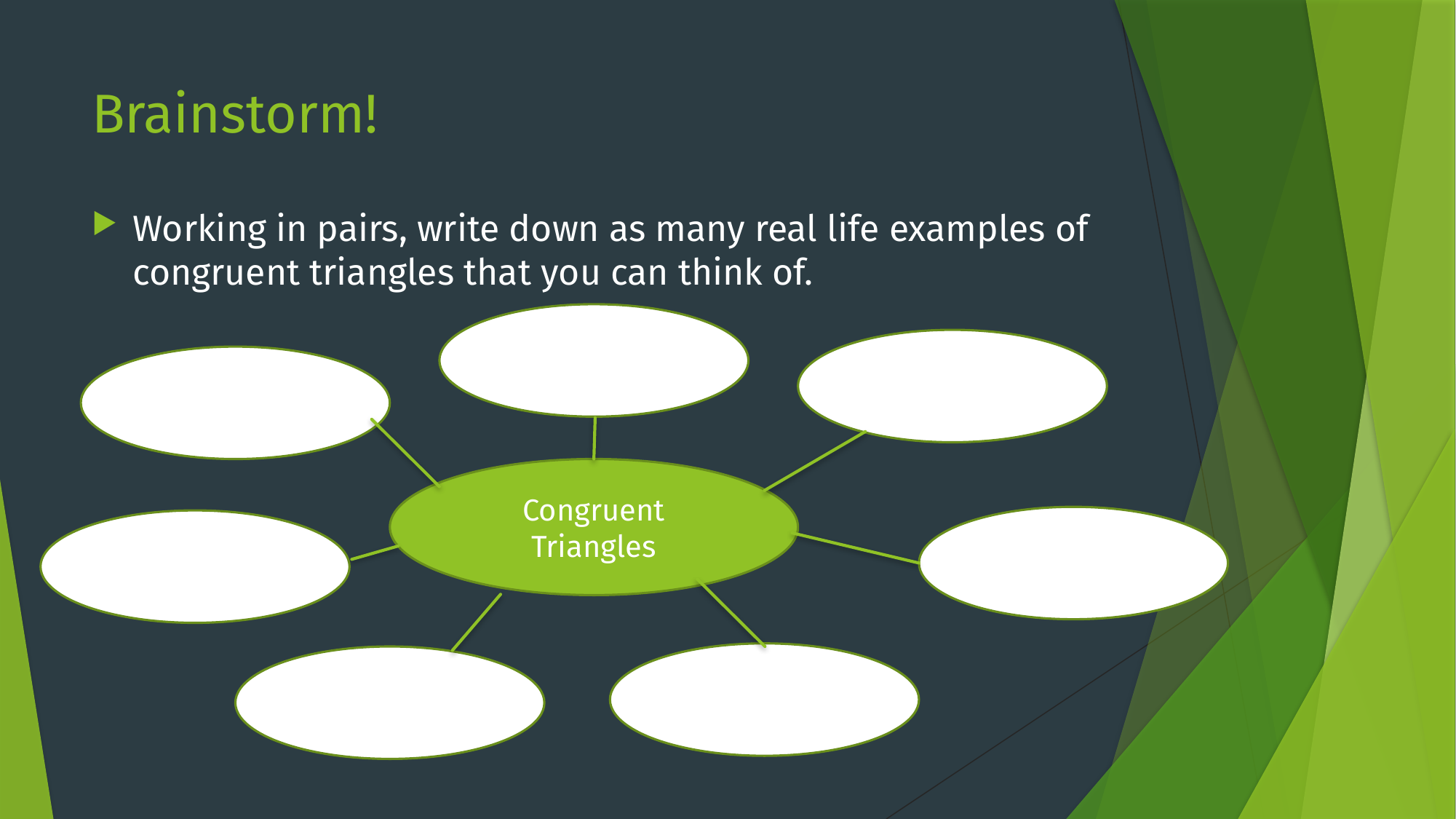

# Brainstorm!
Working in pairs, write down as many real life examples of congruent triangles that you can think of.

Congruent Triangles